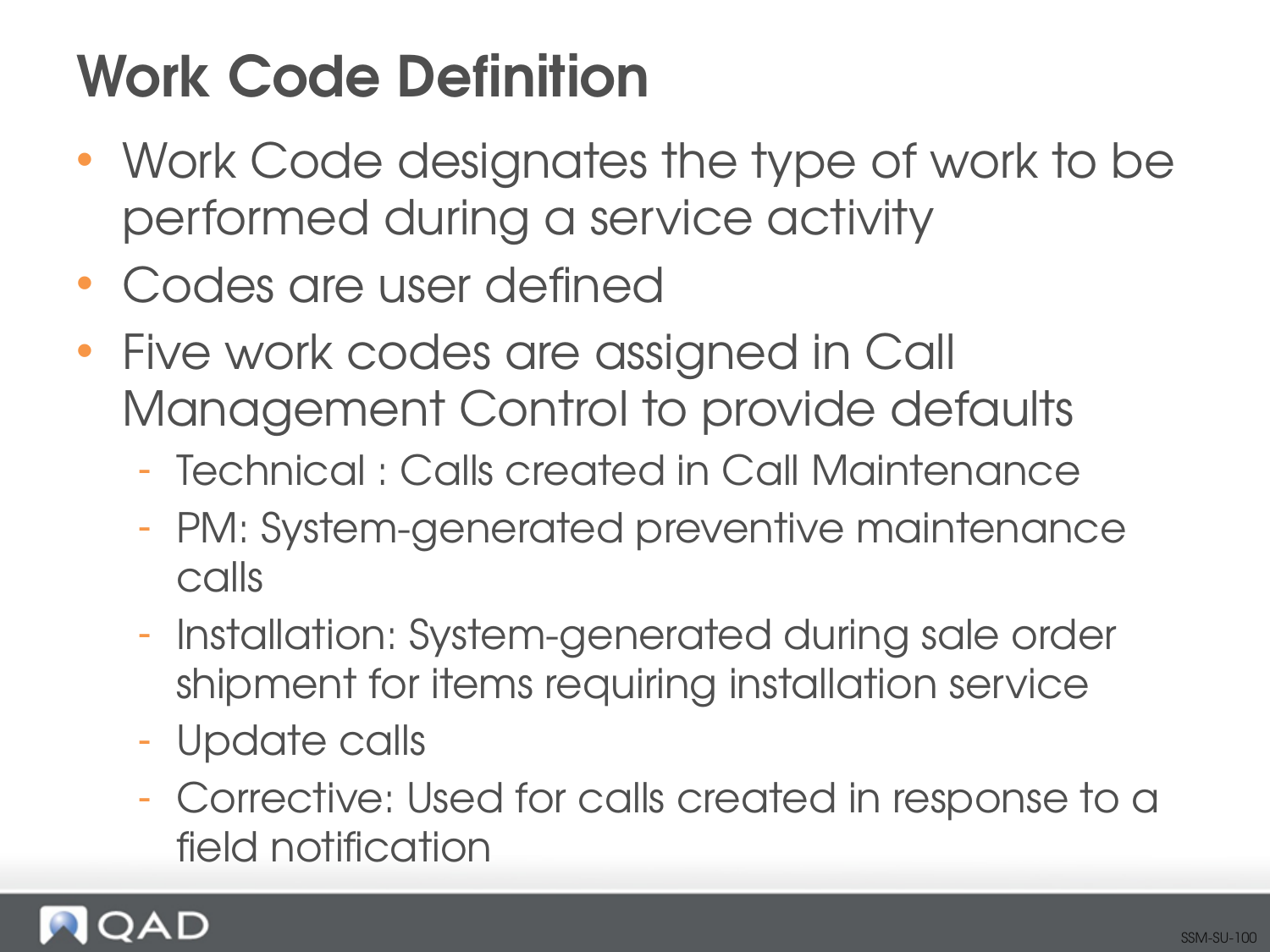

# Work Code Definition
Work Code designates the type of work to be performed during a service activity
Codes are user defined
Five work codes are assigned in Call Management Control to provide defaults
Technical : Calls created in Call Maintenance
PM: System-generated preventive maintenance calls
Installation: System-generated during sale order shipment for items requiring installation service
Update calls
Corrective: Used for calls created in response to a field notification

SSM-SU-100